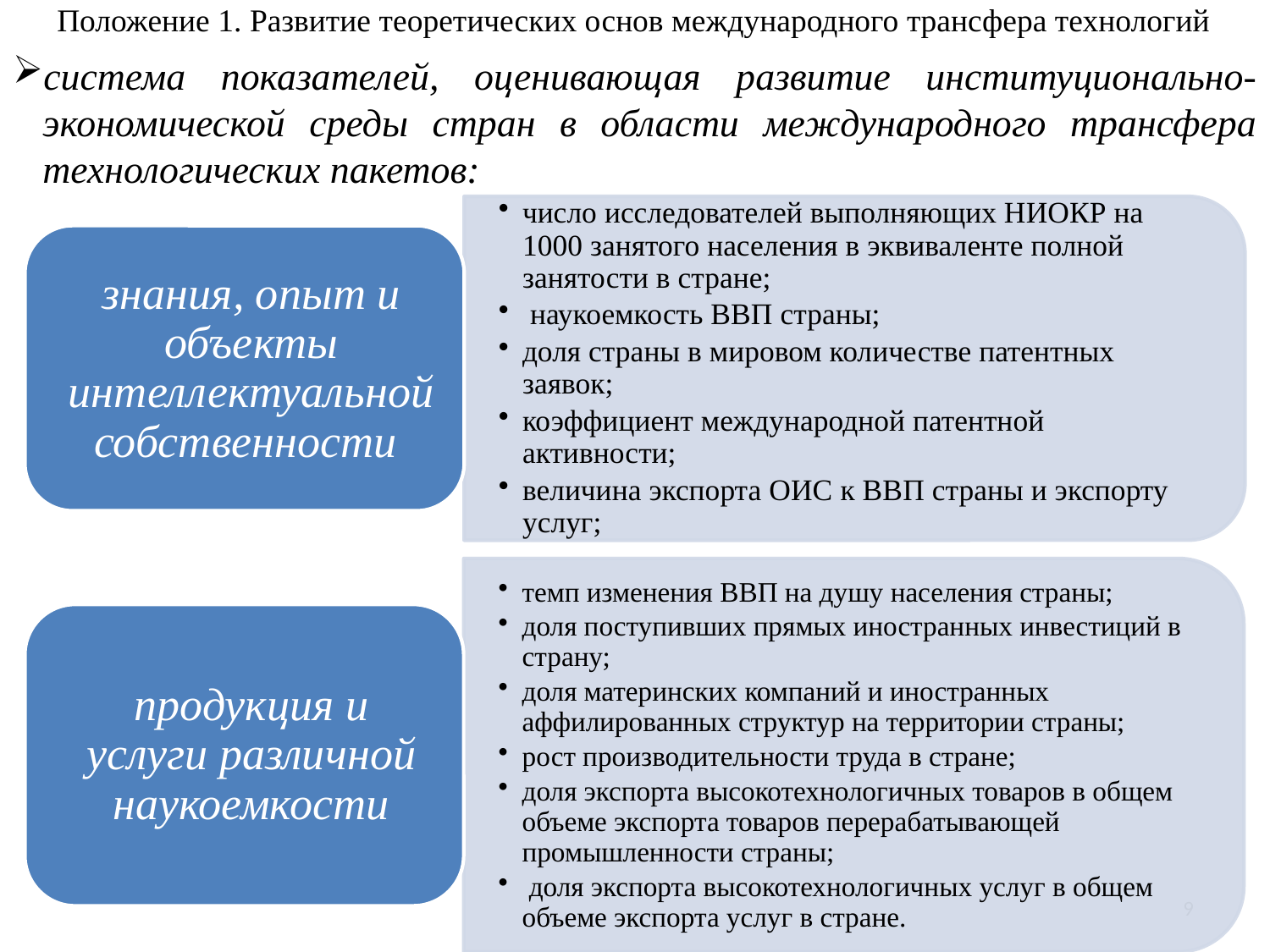

Положение 1. Развитие теоретических основ международного трансфера технологий
# система показателей, оценивающая развитие институционально-экономической среды стран в области международного трансфера технологических пакетов:
число исследователей выполняющих НИОКР на 1000 занятого населения в эквиваленте полной занятости в стране;
 наукоемкость ВВП страны;
доля страны в мировом количестве патентных заявок;
коэффициент международной патентной активности;
величина экспорта ОИС к ВВП страны и экспорту услуг;
знания, опыт и объекты интеллектуальной собственности
темп изменения ВВП на душу населения страны;
доля поступивших прямых иностранных инвестиций в страну;
доля материнских компаний и иностранных аффилированных структур на территории страны;
рост производительности труда в стране;
доля экспорта высокотехнологичных товаров в общем объеме экспорта товаров перерабатывающей промышленности страны;
 доля экспорта высокотехнологичных услуг в общем объеме экспорта услуг в стране.
продукция и услуги различной наукоемкости

9